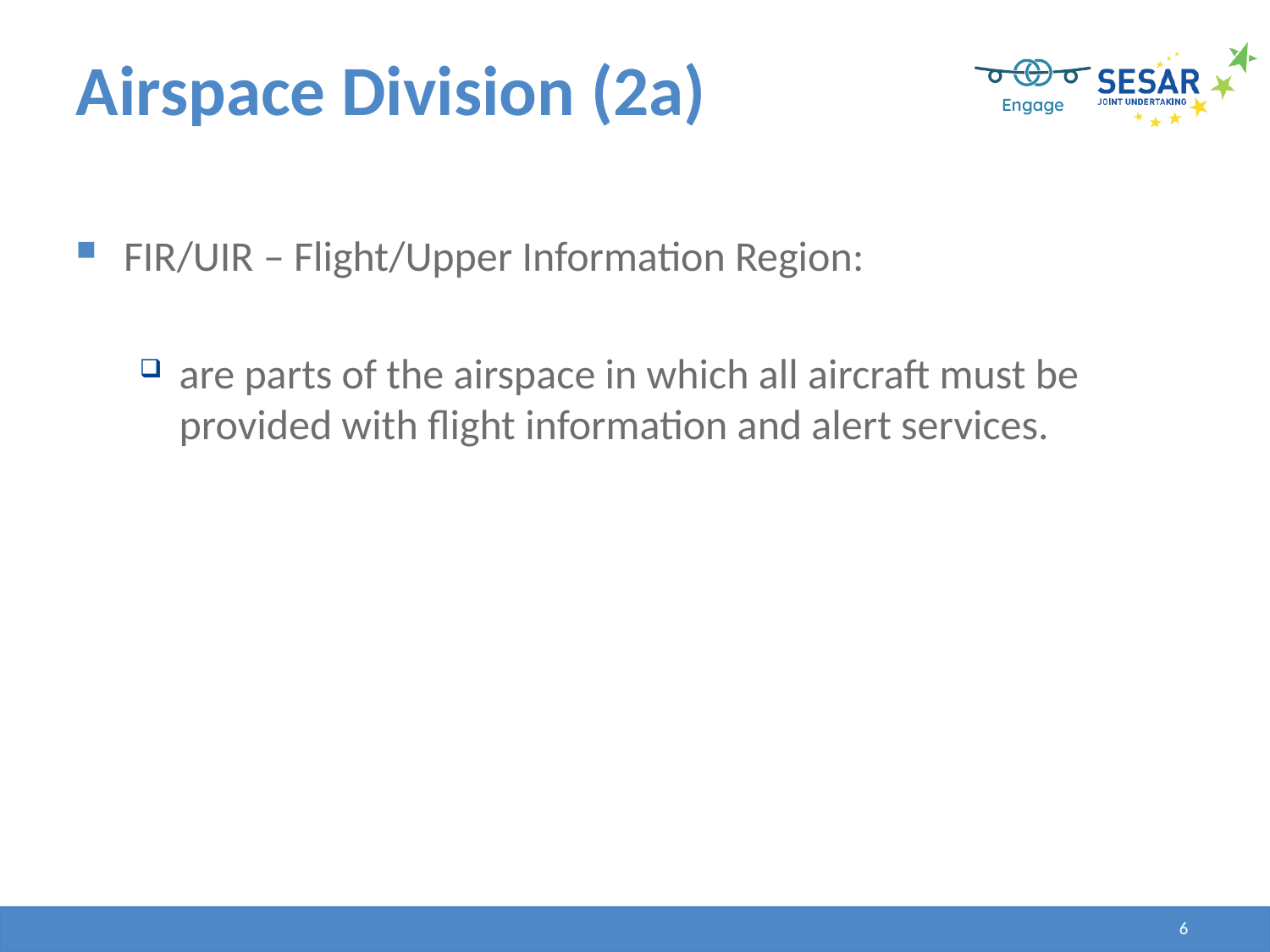

Airspace Division (2a)
FIR/UIR – Flight/Upper Information Region:

are parts of the airspace in which all aircraft must be provided with flight information and alert services.
6